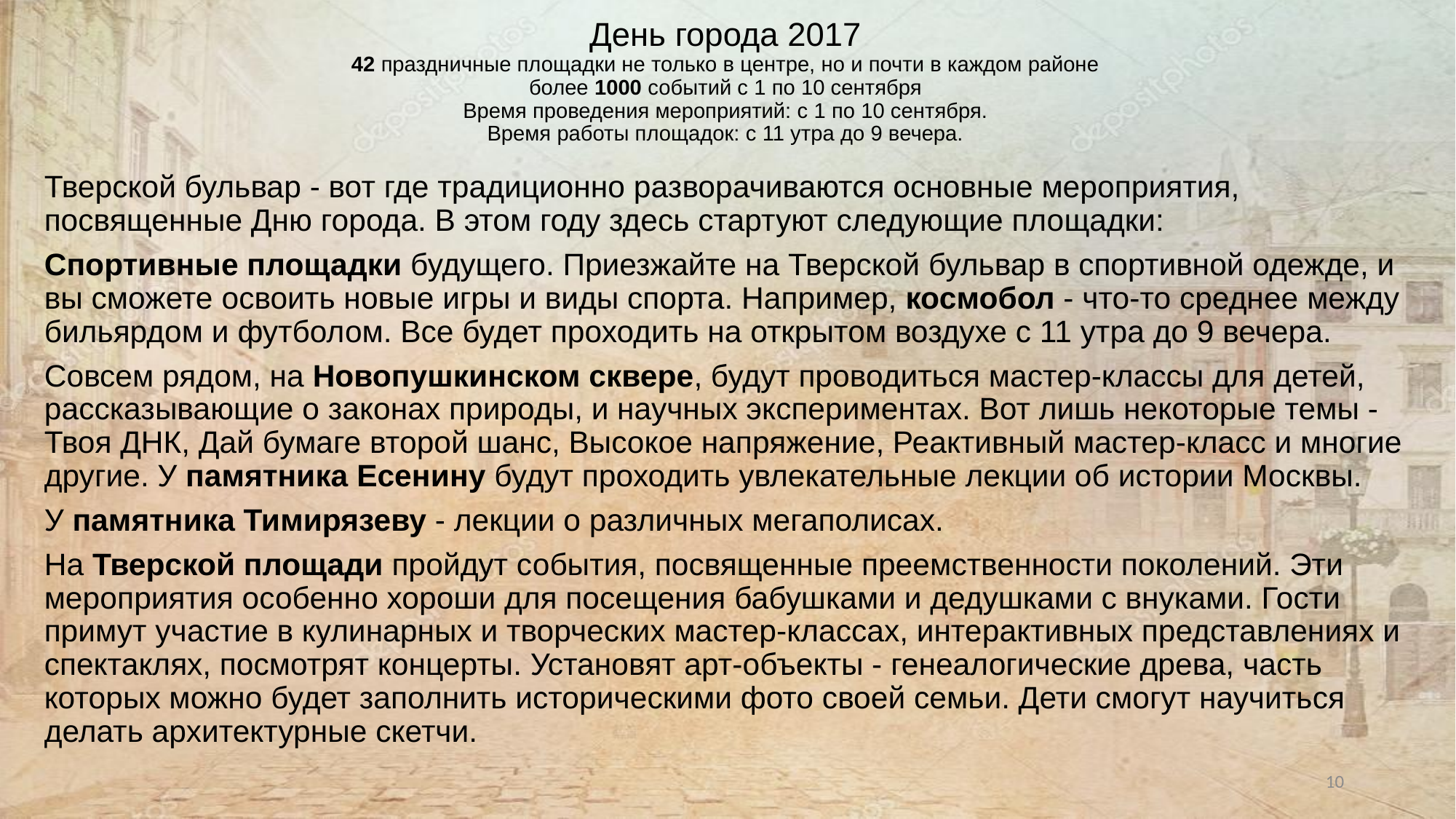

# День города 2017 42 праздничные площадки не только в центре, но и почти в каждом районе более 1000 событий с 1 по 10 сентября Время проведения мероприятий: с 1 по 10 сентября. Время работы площадок: с 11 утра до 9 вечера.
Тверской бульвар - вот где традиционно разворачиваются основные мероприятия, посвященные Дню города. В этом году здесь стартуют следующие площадки:
Спортивные площадки будущего. Приезжайте на Тверской бульвар в спортивной одежде, и вы сможете освоить новые игры и виды спорта. Например, космобол - что-то среднее между бильярдом и футболом. Все будет проходить на открытом воздухе с 11 утра до 9 вечера.
Совсем рядом, на Новопушкинском сквере, будут проводиться мастер-классы для детей, рассказывающие о законах природы, и научных экспериментах. Вот лишь некоторые темы - Твоя ДНК, Дай бумаге второй шанс, Высокое напряжение, Реактивный мастер-класс и многие другие. У памятника Есенину будут проходить увлекательные лекции об истории Москвы.
У памятника Тимирязеву - лекции о различных мегаполисах.
На Тверской площади пройдут события, посвященные преемственности поколений. Эти мероприятия особенно хороши для посещения бабушками и дедушками с внуками. Гости примут участие в кулинарных и творческих мастер-классах, интерактивных представлениях и спектаклях, посмотрят концерты. Установят арт-объекты - генеалогические древа, часть которых можно будет заполнить историческими фото своей семьи. Дети смогут научиться делать архитектурные скетчи.

10